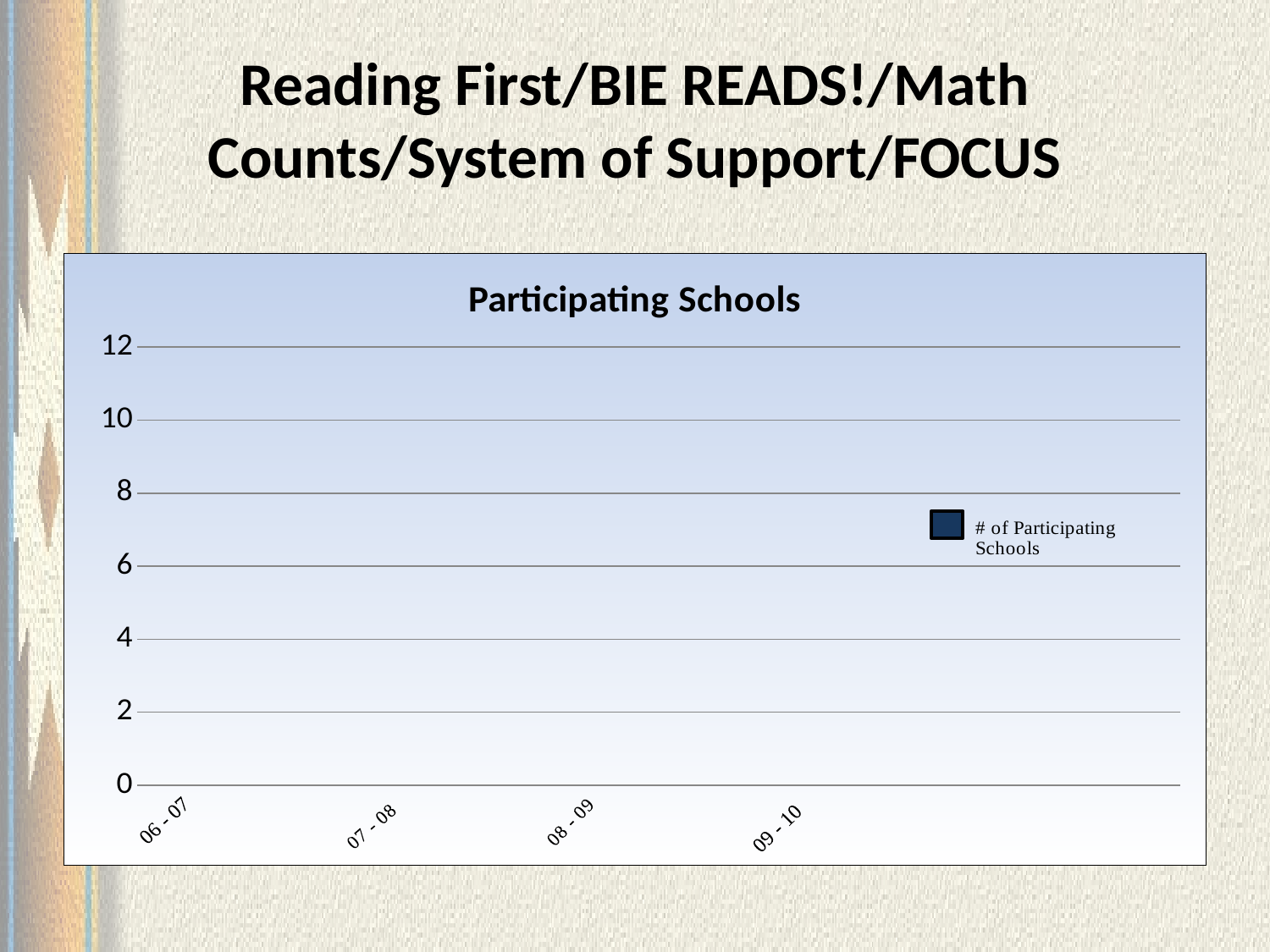

# Reading First/BIE READS!/Math Counts/System of Support/FOCUS

### Chart: Participating Schools

| Category | # of Participating Schools | Column2 | Column3 | Column4 |
|---|---|---|---|---|
| 2006-2007 | 30.0 | None | None | None |
| 2007-2008 | 46.0 | None | None | None |
| 2008-2009 | 77.0 | None | None | None |
| 2009-2010 | 84.0 | None | None | None |